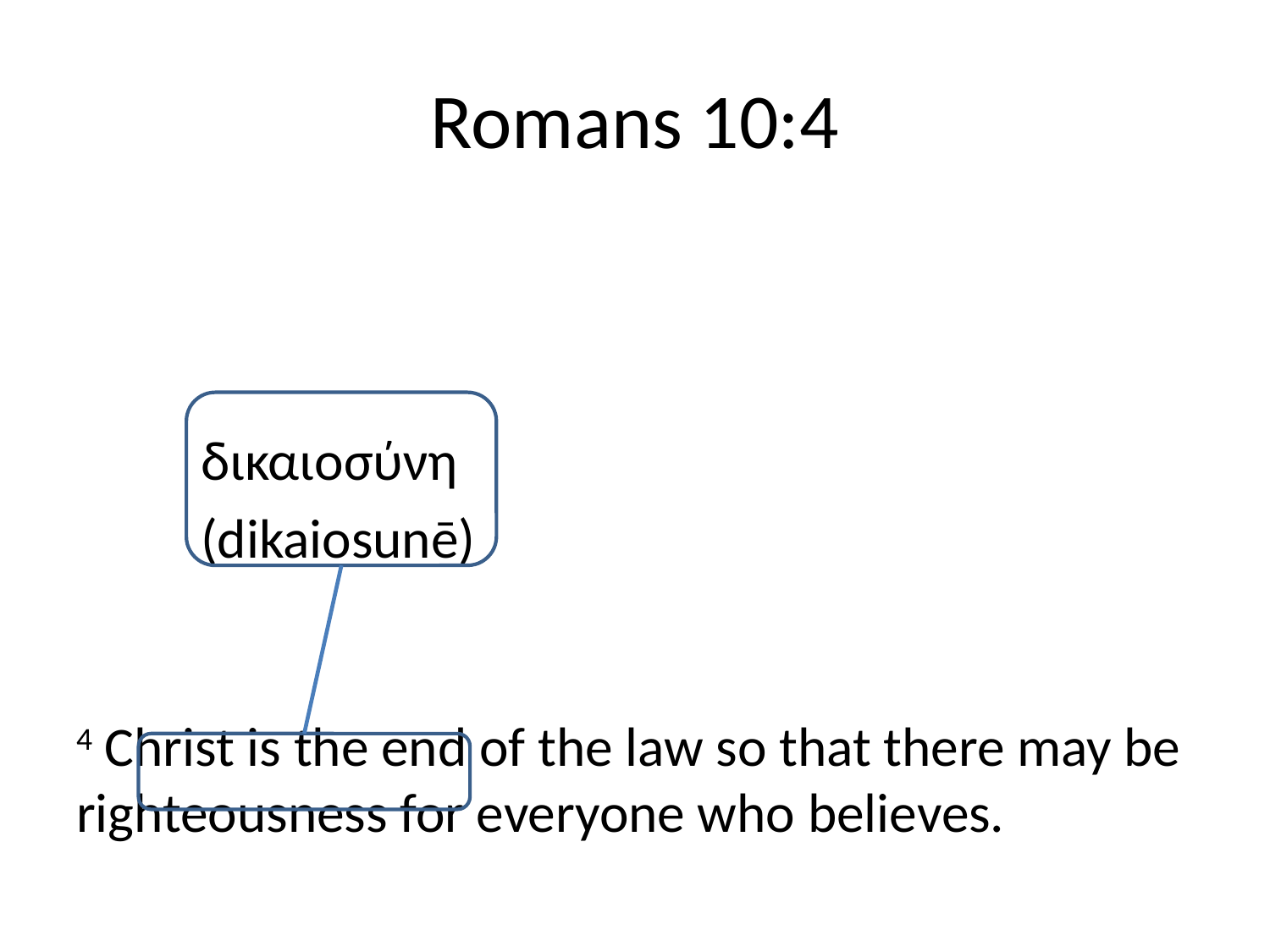

# Romans 10:4

	δικαιοσύνη
	(dikaiosunē)

4 Christ is the end of the law so that there may be righteousness for everyone who believes.